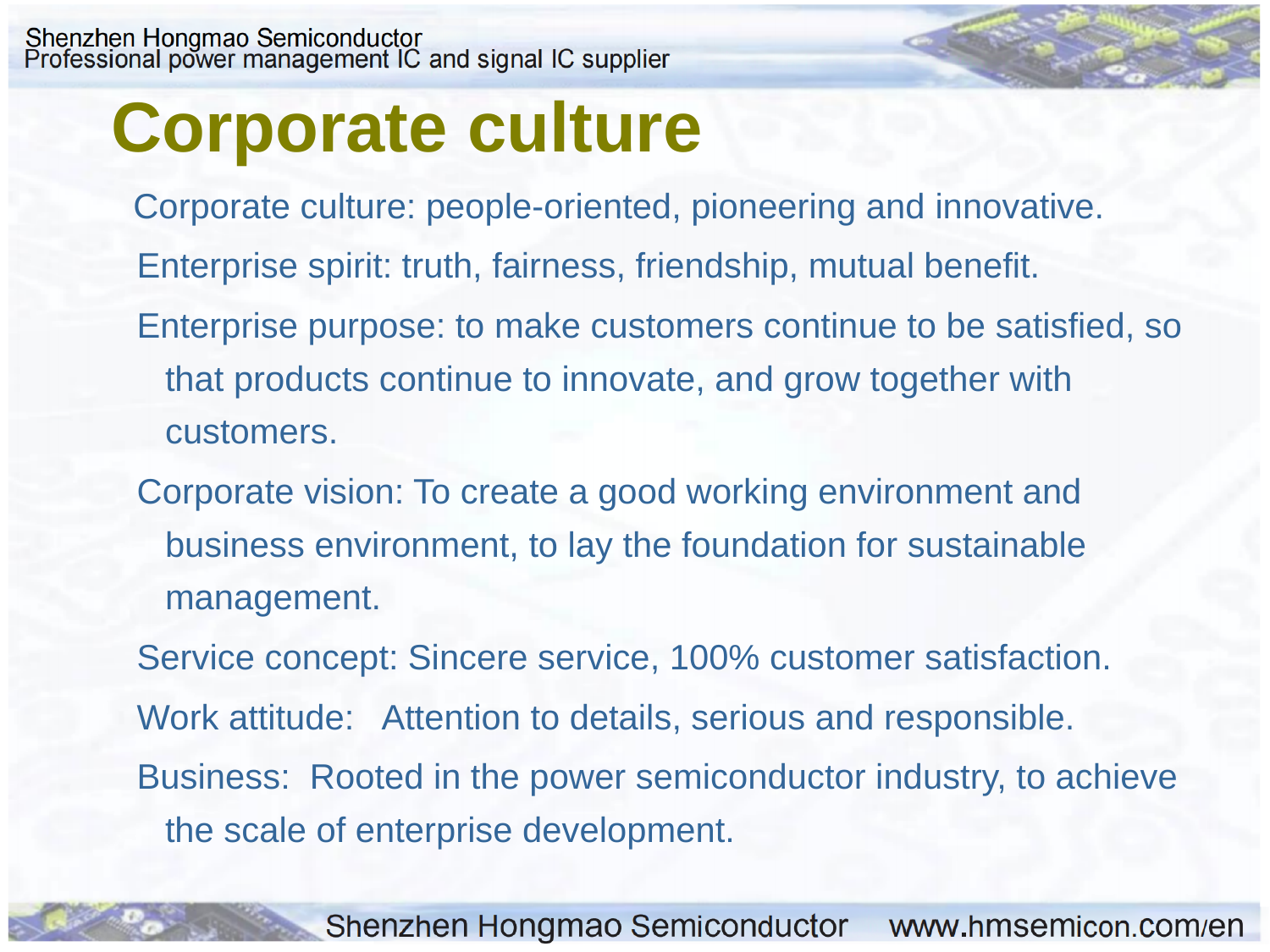

Corporate culture
  Corporate culture: people-oriented, pioneering and innovative.
  Enterprise spirit: truth, fairness, friendship, mutual benefit.
  Enterprise purpose: to make customers continue to be satisfied, so   that products continue to innovate, and grow together with customers.
  Corporate vision: To create a good working environment and business environment, to lay the foundation for sustainable management.
  Service concept: Sincere service, 100% customer satisfaction.
  Work attitude:   Attention to details, serious and responsible.
  Business:  Rooted in the power semiconductor industry, to achieve the scale of enterprise development.